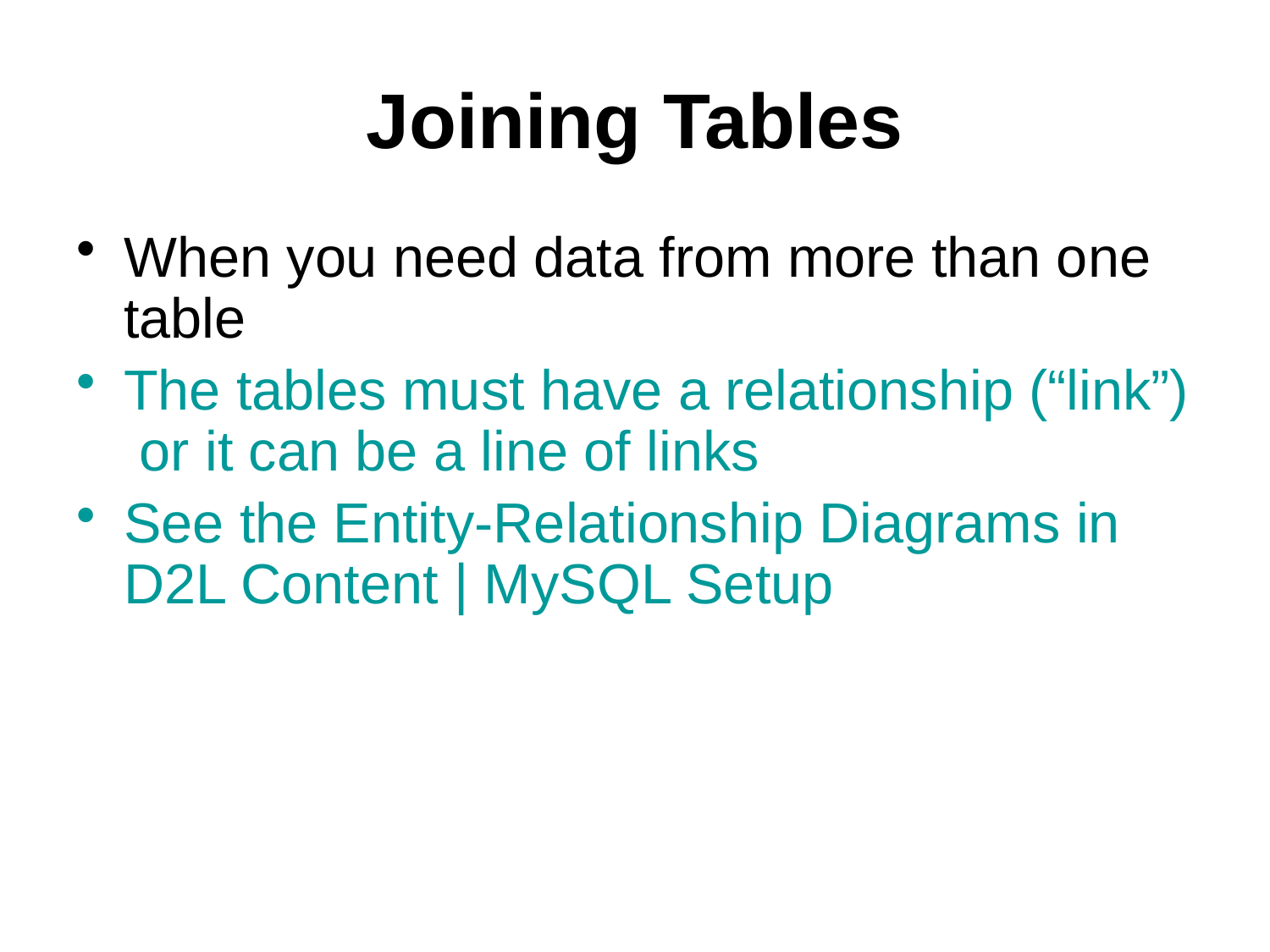

# Joining Tables
When you need data from more than one table
The tables must have a relationship (“link”)  or it can be a line of links
See the Entity-Relationship Diagrams in D2L Content | MySQL Setup